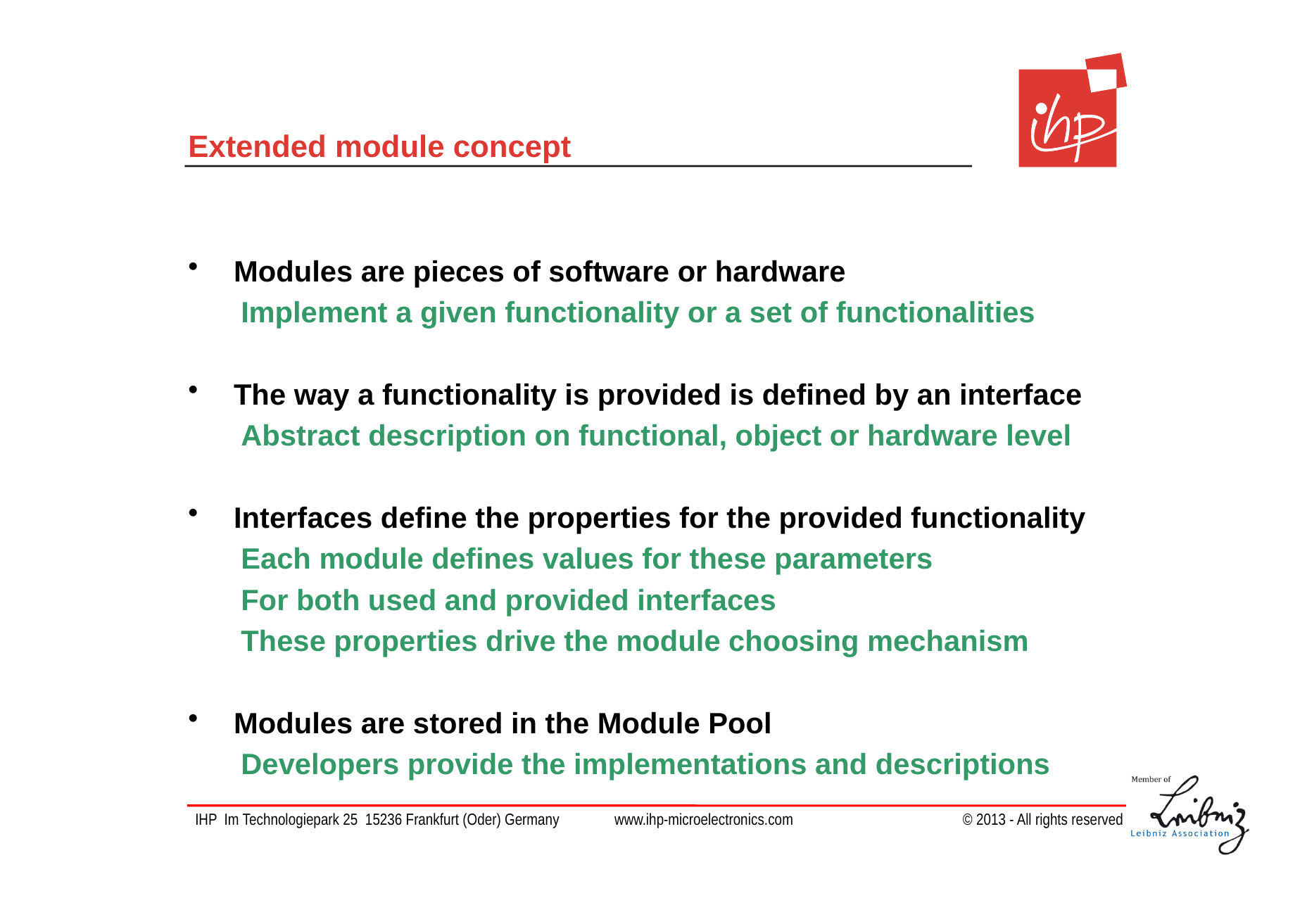

# Extended module concept
Modules are pieces of software or hardware
Implement a given functionality or a set of functionalities

The way a functionality is provided is defined by an interface
Abstract description on functional, object or hardware level

Interfaces define the properties for the provided functionality
Each module defines values for these parameters
For both used and provided interfaces
These properties drive the module choosing mechanism

Modules are stored in the Module Pool
Developers provide the implementations and descriptions